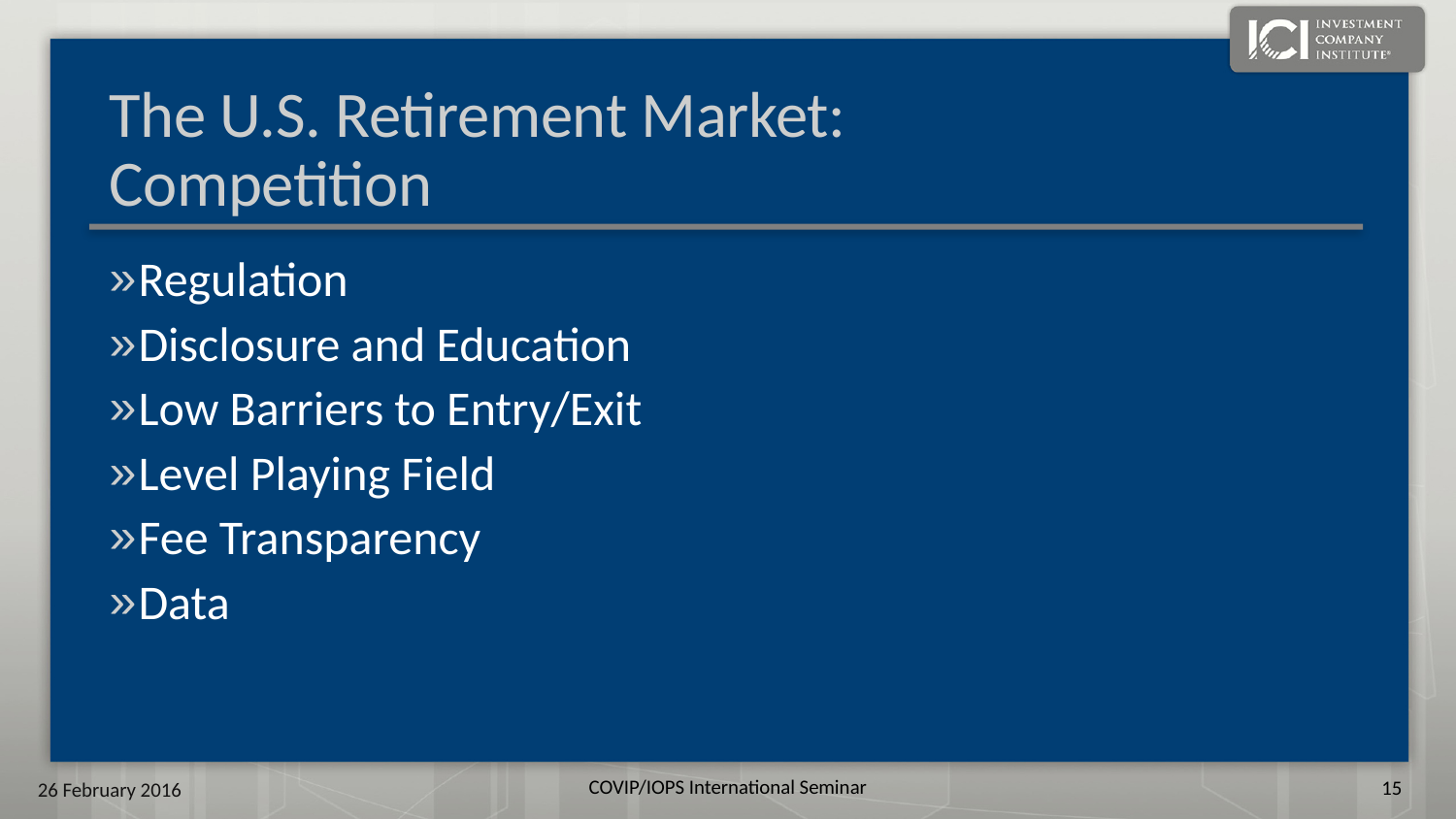

# The U.S. Retirement Market: Competition
Regulation
Disclosure and Education
Low Barriers to Entry/Exit
Level Playing Field
Fee Transparency
Data
15
26 February 2016
COVIP/IOPS International Seminar